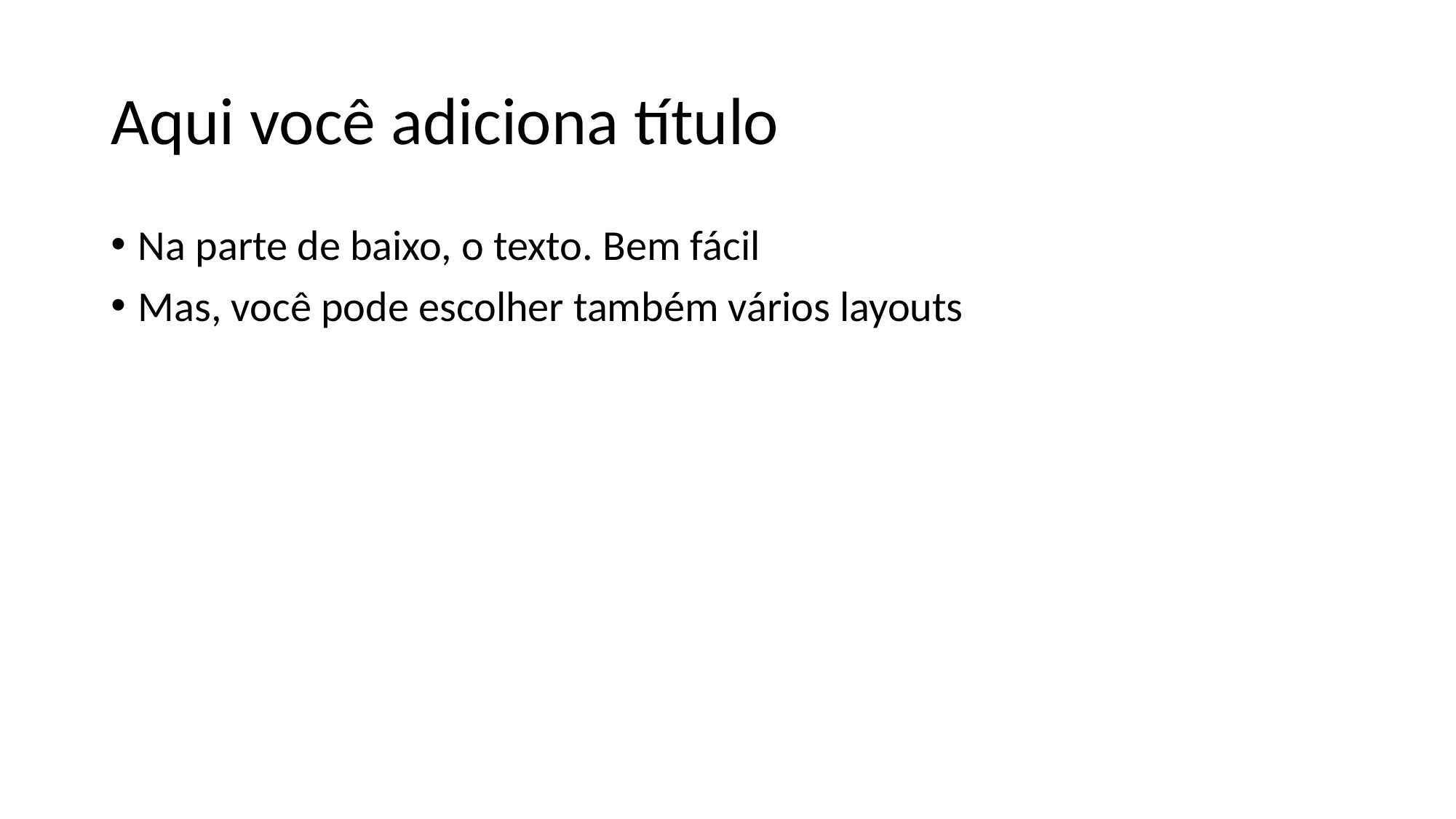

# Aqui você adiciona título
Na parte de baixo, o texto. Bem fácil
Mas, você pode escolher também vários layouts